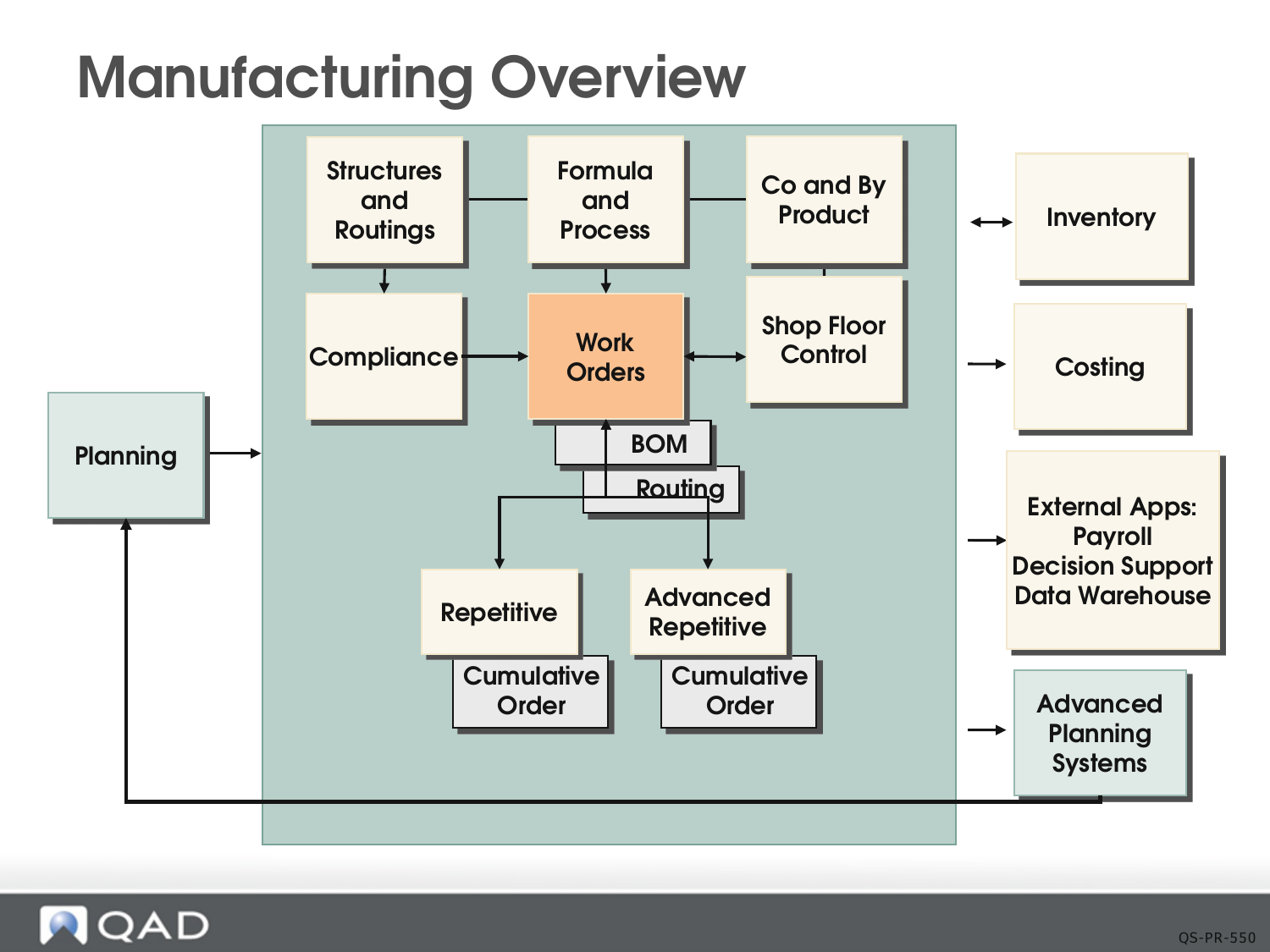

# Manufacturing Overview

Formula
and
Process
Co and By
Product
Structures
and
Routings
Inventory

Compliance
Work
Orders
Costing

Planning

            BOM
External Apps:
Payroll
Decision Support
Data Warehouse

         Routing

Repetitive
Advanced
Repetitive
Cumulative
Order
Cumulative
Order

Advanced
Planning
Systems

Shop Floor
Control
QS-PR-550